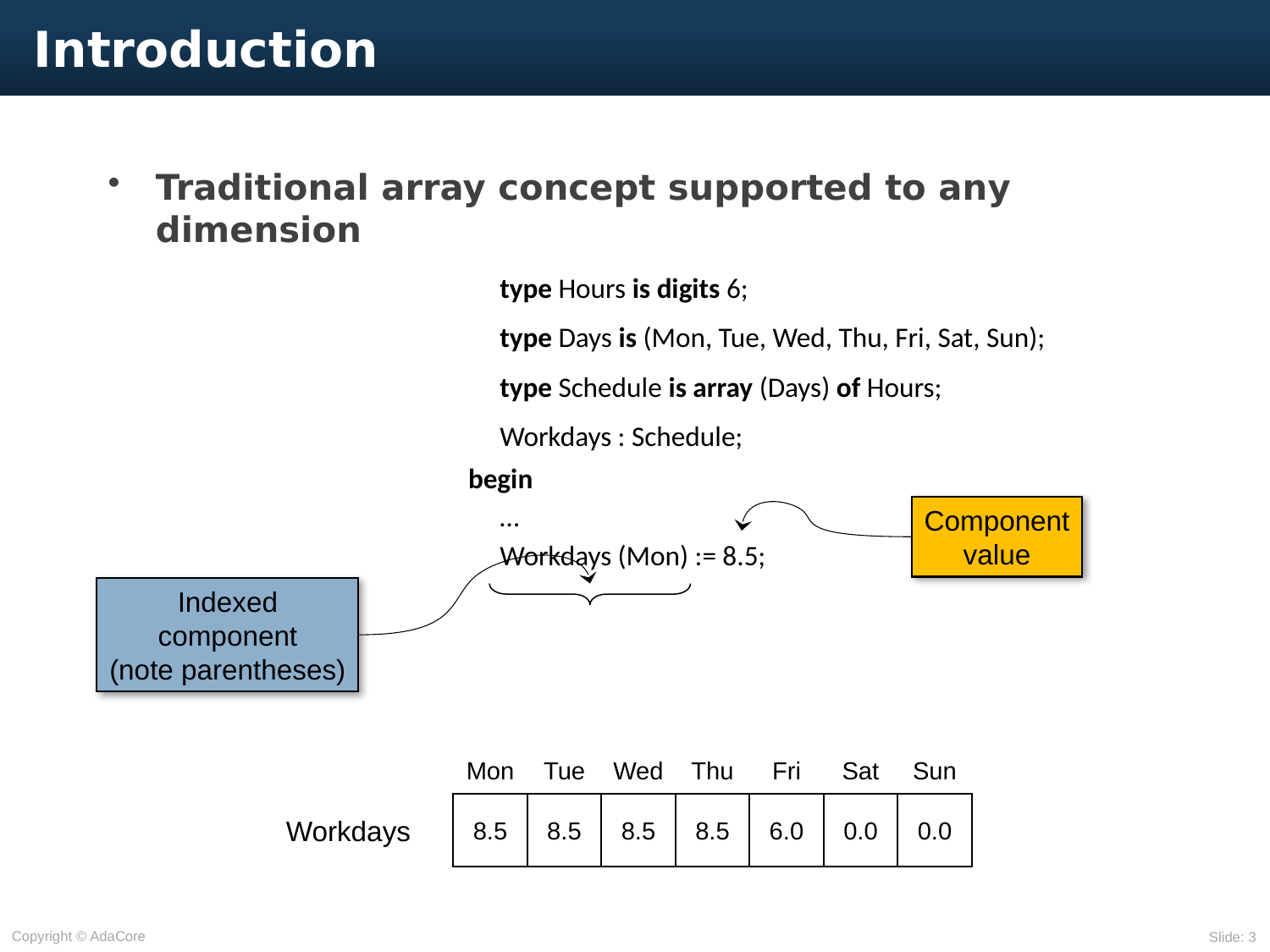

# Introduction
Traditional array concept supported to any dimension
	type Hours is digits 6;
	type Days is (Mon, Tue, Wed, Thu, Fri, Sat, Sun);
	type Schedule is array (Days) of Hours;
	Workdays : Schedule;
begin
	…
	Workdays (Mon) := 8.5;

Component
value

Indexed
component
(note parentheses)
Mon
Tue
Wed
Thu
Fri
Sat
Sun
8.5
8.5
8.5
8.5
6.0
0.0
0.0
Workdays